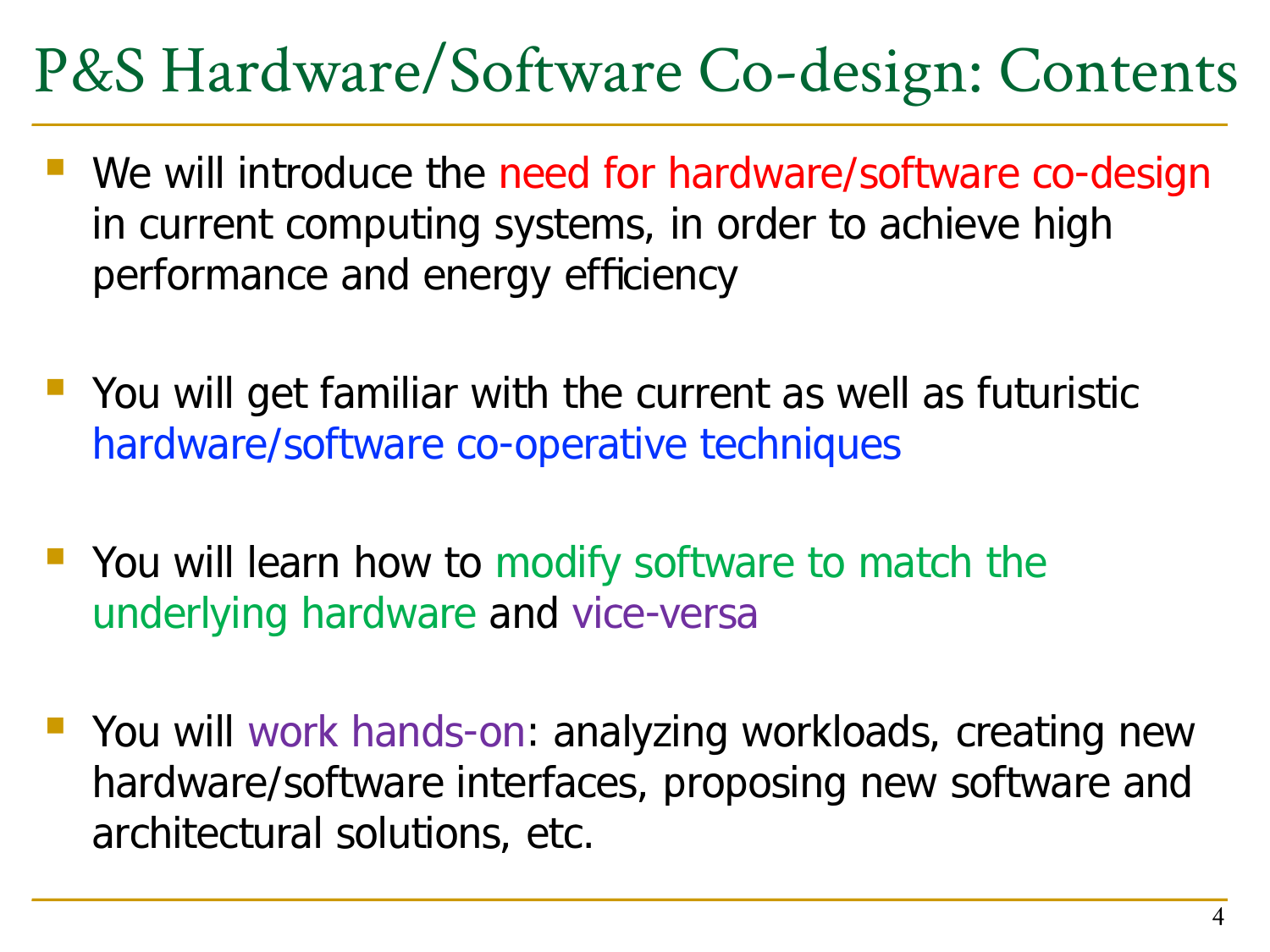

# P&S Hardware/Software Co-design: Contents
We will introduce the need for hardware/software co-design in current computing systems, in order to achieve high performance and energy efficiency

You will get familiar with the current as well as futuristic hardware/software co-operative techniques

You will learn how to modify software to match the underlying hardware and vice-versa

You will work hands-on: analyzing workloads, creating new hardware/software interfaces, proposing new software and architectural solutions, etc.
4